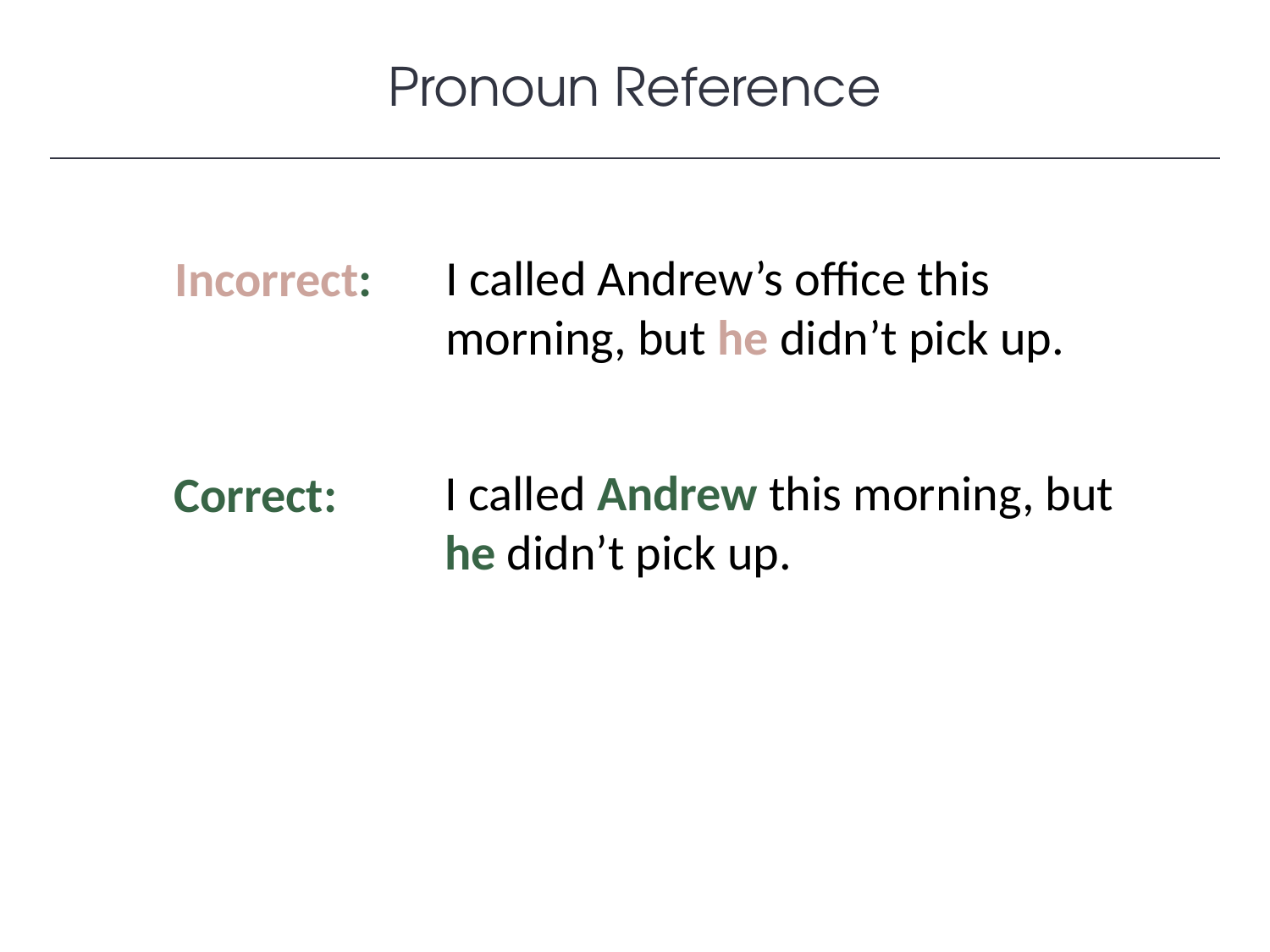

Pronoun Reference
HAWKES LEARNING
Incorrect:
I called Andrew’s office this morning, but he didn’t pick up.
I called Andrew this morning, but he didn’t pick up.
Correct: